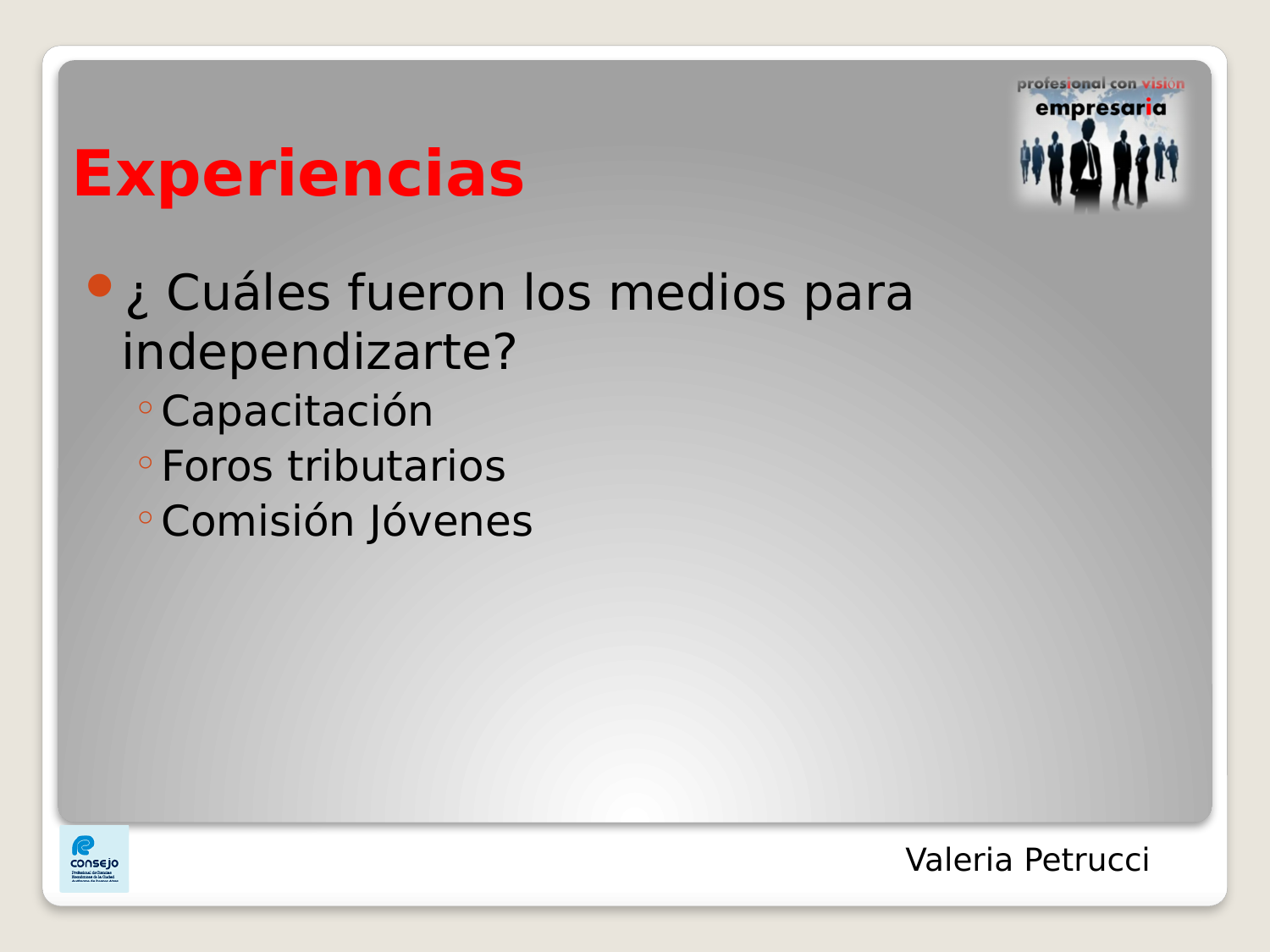

# Experiencias
¿ Cuáles fueron los medios para independizarte?
Capacitación
Foros tributarios
Comisión Jóvenes
Valeria Petrucci